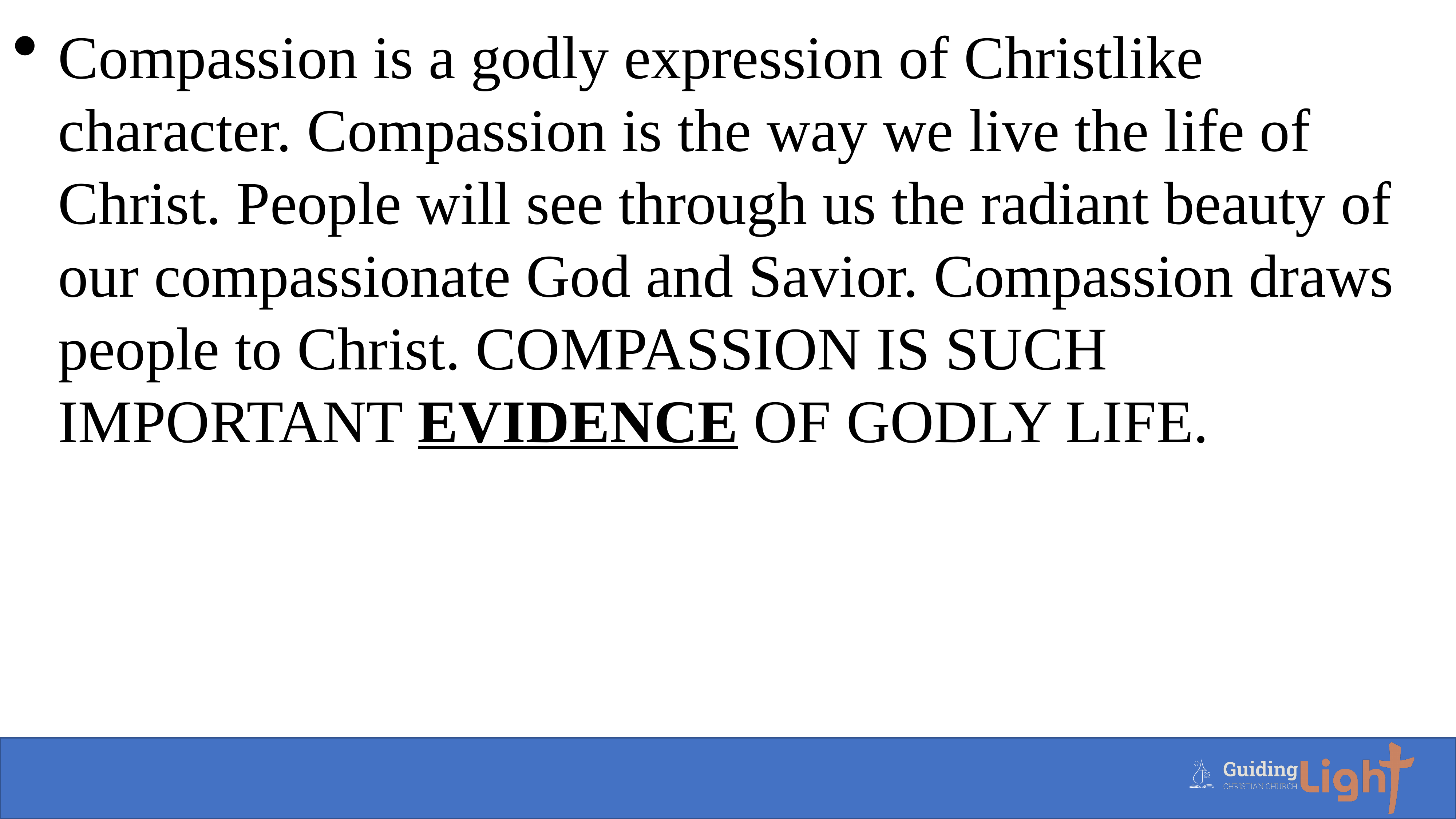

Compassion is a godly expression of Christlike character. Compassion is the way we live the life of Christ. People will see through us the radiant beauty of our compassionate God and Savior. Compassion draws people to Christ. COMPASSION IS SUCH IMPORTANT EVIDENCE OF GODLY LIFE.